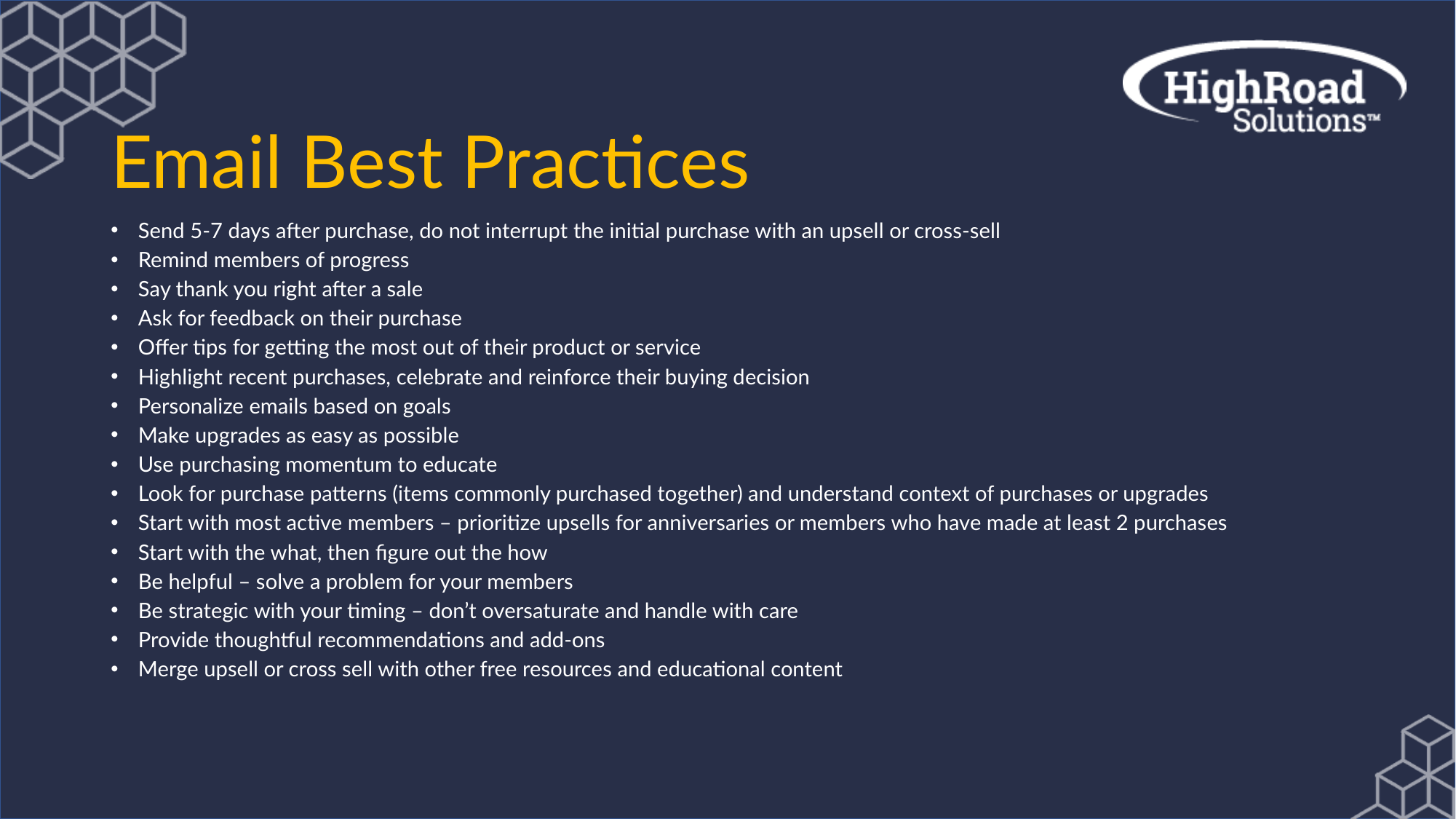

# Email Best Practices
Send 5-7 days after purchase, do not interrupt the initial purchase with an upsell or cross-sell
Remind members of progress
Say thank you right after a sale
Ask for feedback on their purchase
Offer tips for getting the most out of their product or service
Highlight recent purchases, celebrate and reinforce their buying decision
Personalize emails based on goals
Make upgrades as easy as possible
Use purchasing momentum to educate
Look for purchase patterns (items commonly purchased together) and understand context of purchases or upgrades
Start with most active members – prioritize upsells for anniversaries or members who have made at least 2 purchases
Start with the what, then figure out the how
Be helpful – solve a problem for your members
Be strategic with your timing – don’t oversaturate and handle with care
Provide thoughtful recommendations and add-ons
Merge upsell or cross sell with other free resources and educational content